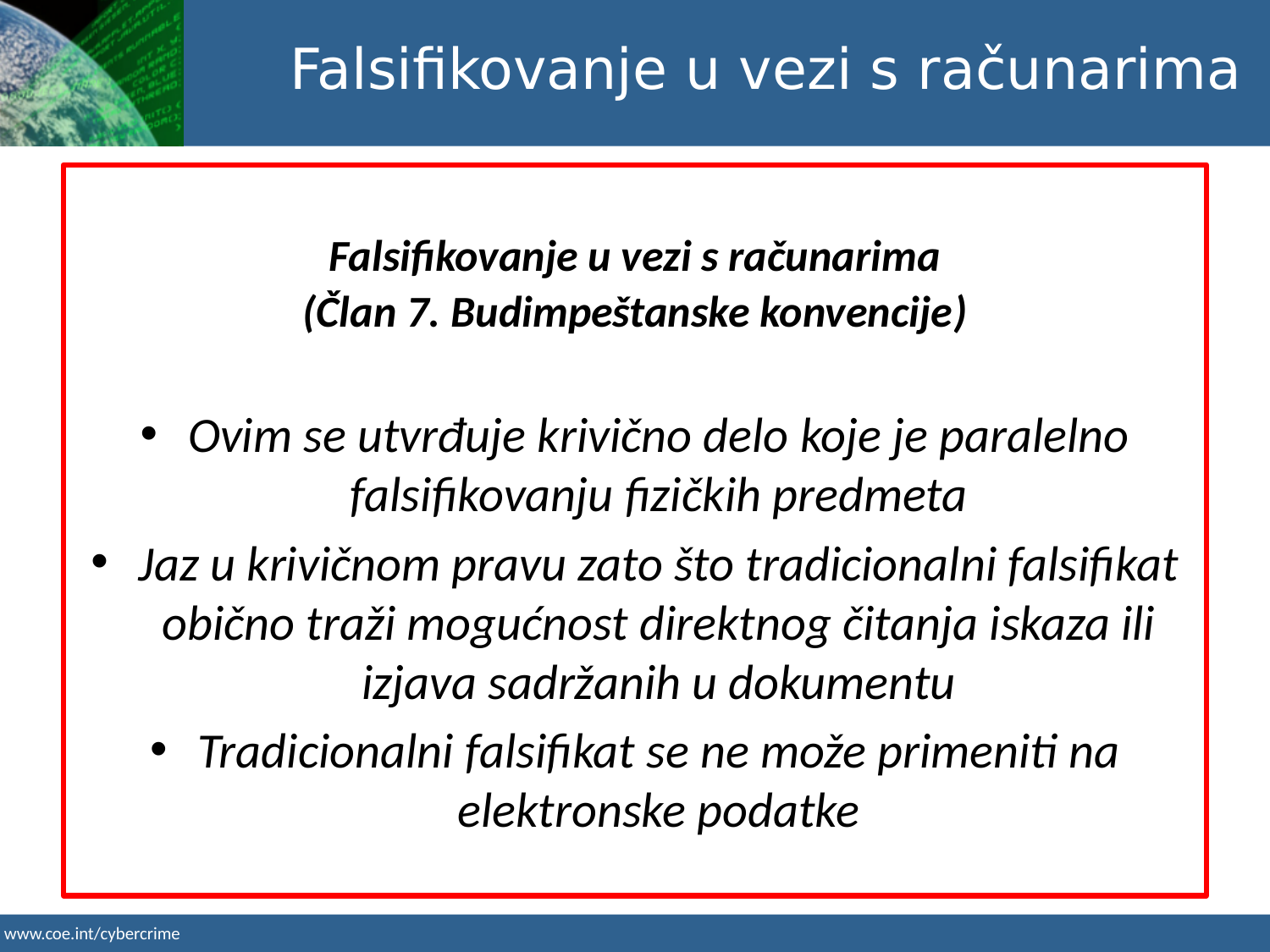

Falsifikovanje u vezi s računarima

Falsifikovanje u vezi s računarima
(Član 7. Budimpeštanske konvencije)

Ovim se utvrđuje krivično delo koje je paralelno falsifikovanju fizičkih predmeta
Jaz u krivičnom pravu zato što tradicionalni falsifikat obično traži mogućnost direktnog čitanja iskaza ili izjava sadržanih u dokumentu
Tradicionalni falsifikat se ne može primeniti na elektronske podatke